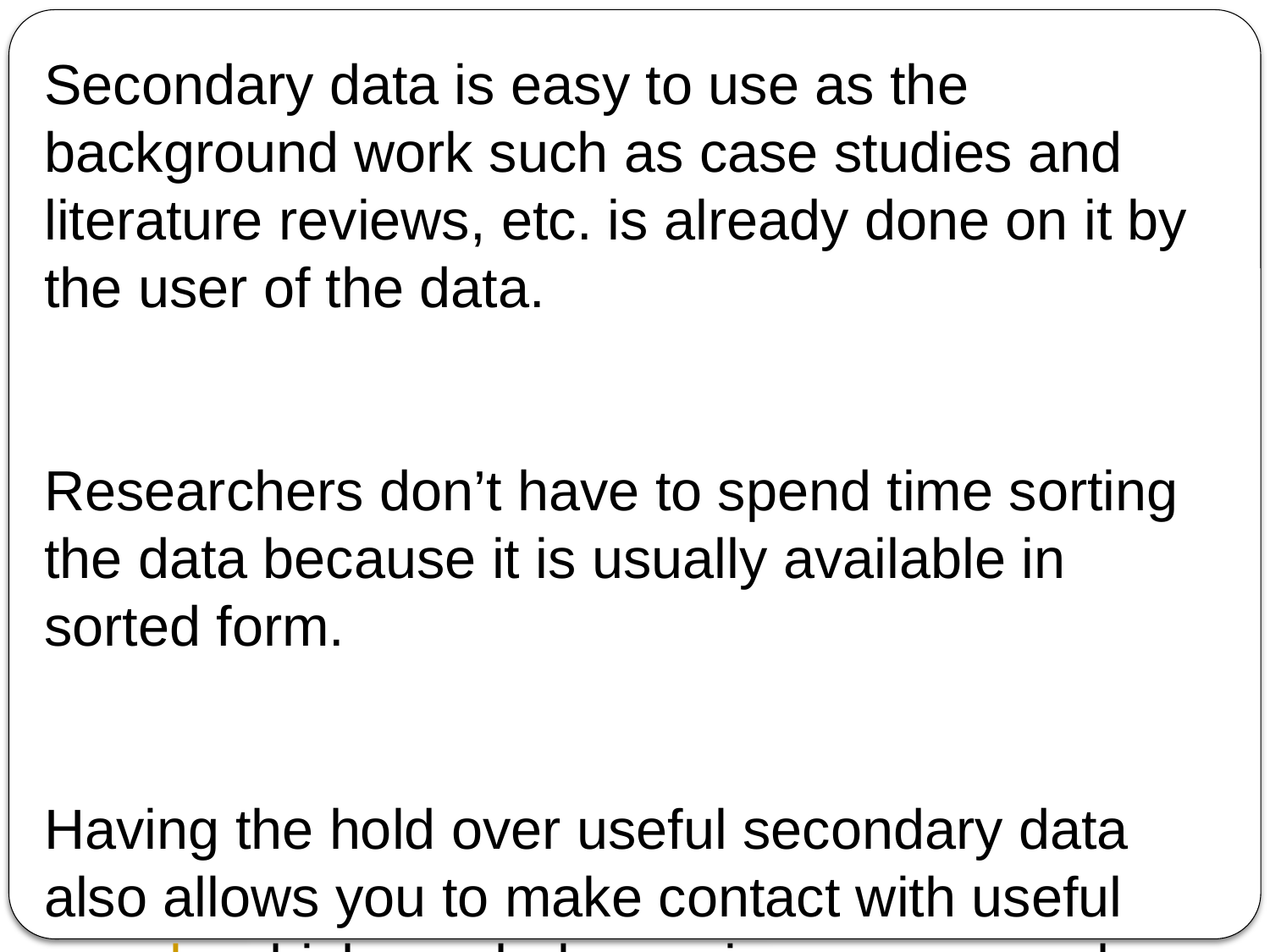

Secondary data is easy to use as the background work such as case studies and literature reviews, etc. is already done on it by the user of the data.

Researchers don’t have to spend time sorting the data because it is usually available in sorted form.

Having the hold over useful secondary data also allows you to make contact with useful people which can help you in your research.